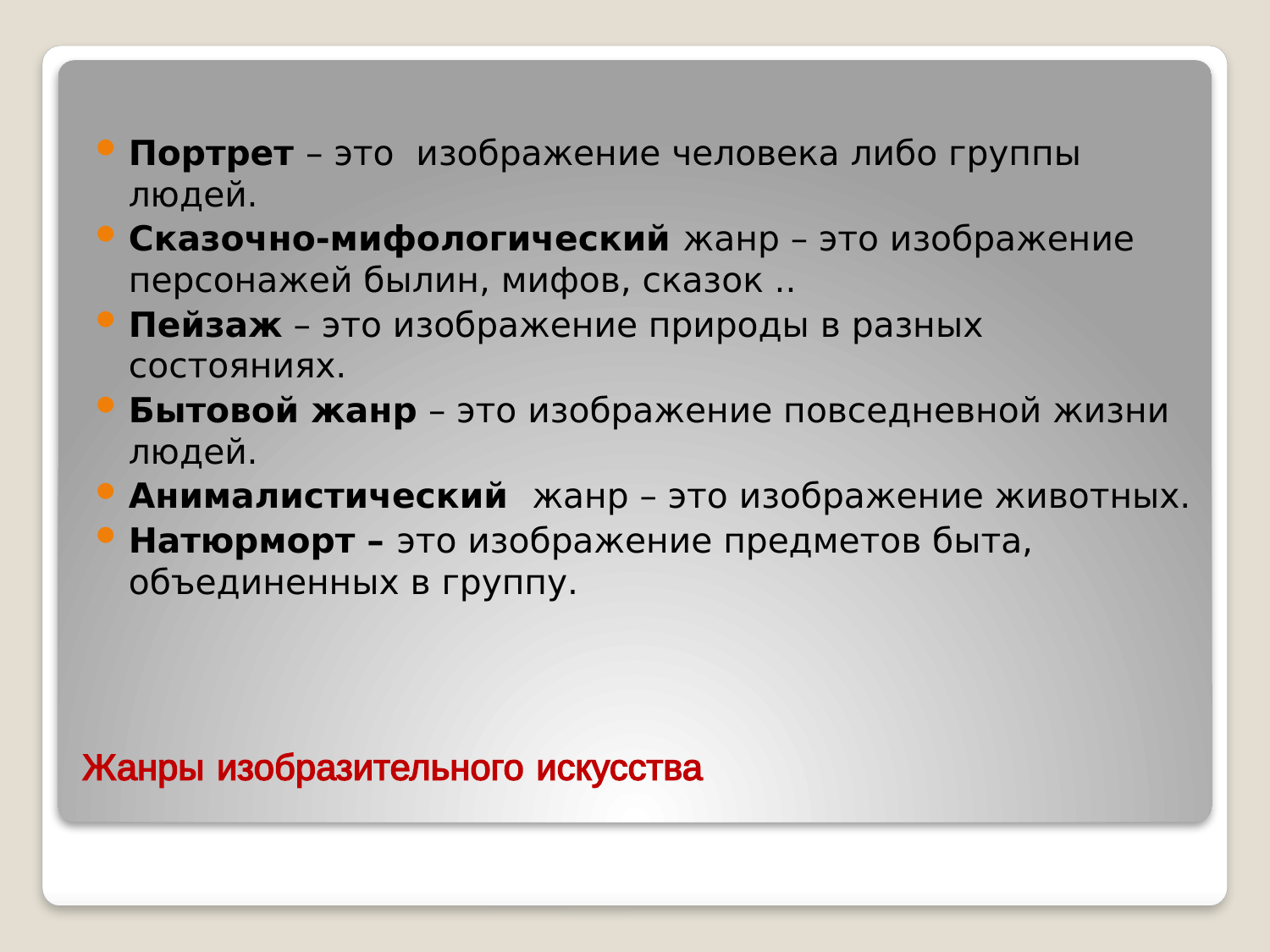

Портрет – это  изображение человека либо группы людей.
Сказочно-мифологический жанр – это изображение персонажей былин, мифов, сказок ..
Пейзаж – это изображение природы в разных состояниях.
Бытовой жанр – это изображение повседневной жизни людей.
Анималистический  жанр – это изображение животных.
Натюрморт – это изображение предметов быта, объединенных в группу.

# Жанры изобразительного искусства